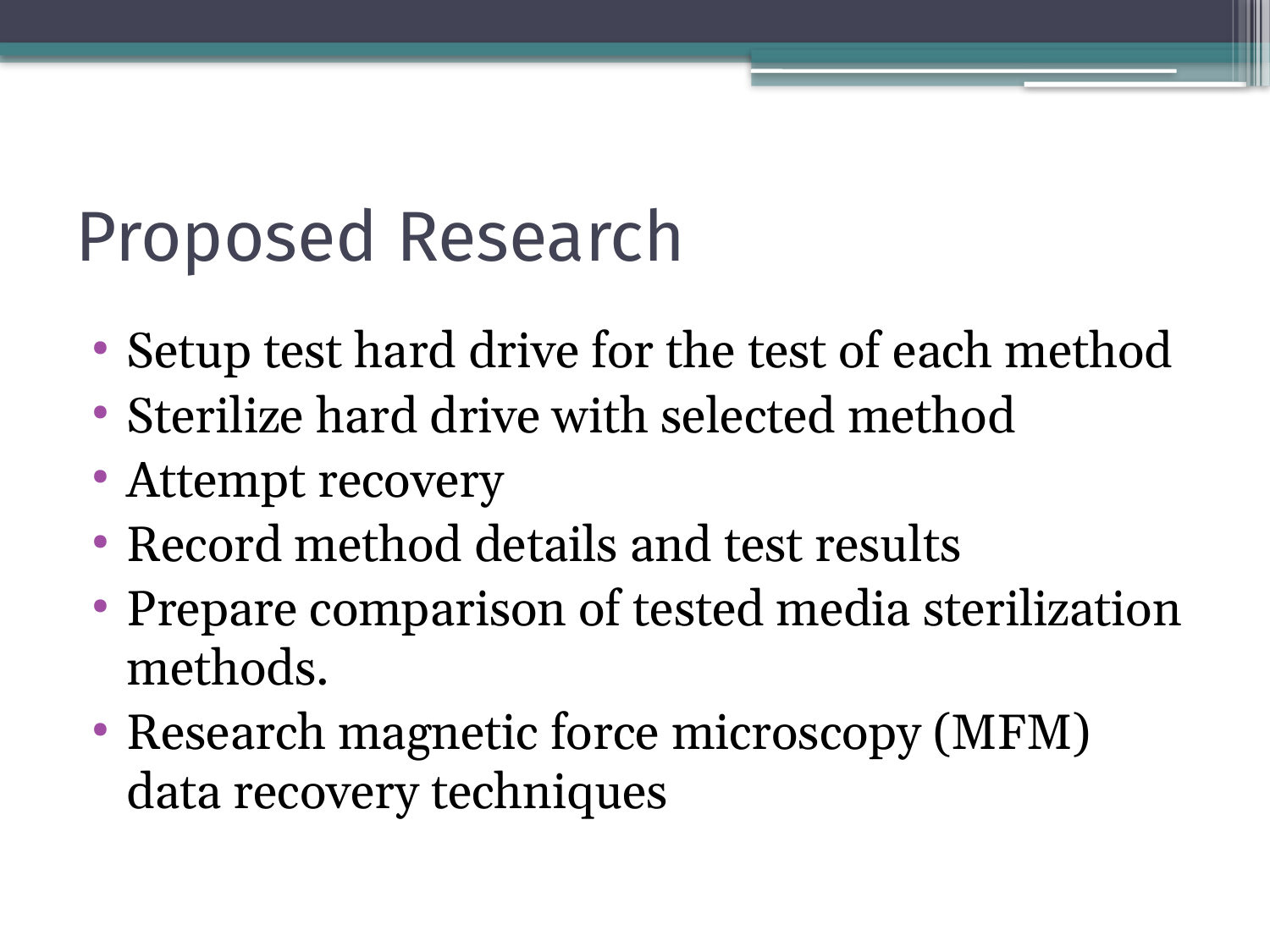

# Proposed Research
Setup test hard drive for the test of each method
Sterilize hard drive with selected method
Attempt recovery
Record method details and test results
Prepare comparison of tested media sterilization methods.
Research magnetic force microscopy (MFM) data recovery techniques